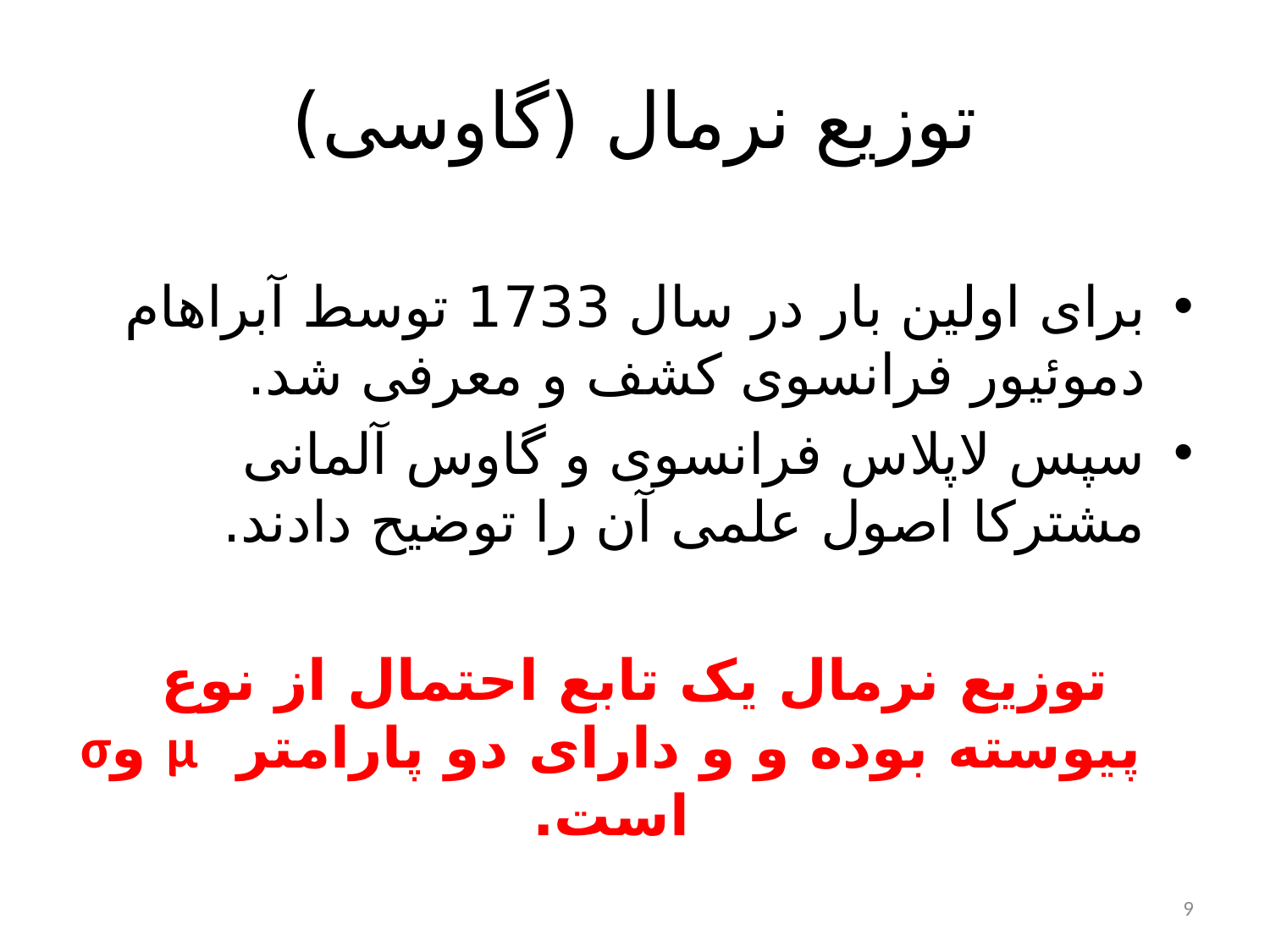

# توزیع نرمال (گاوسی)
برای اولین بار در سال 1733 توسط آبراهام دموئیور فرانسوی کشف و معرفی شد.
سپس لاپلاس فرانسوی و گاوس آلمانی مشترکا اصول علمی آن را توضیح دادند.

توزیع نرمال یک تابع احتمال از نوع پیوسته بوده و و دارای دو پارامتر  µ وσ است.

9